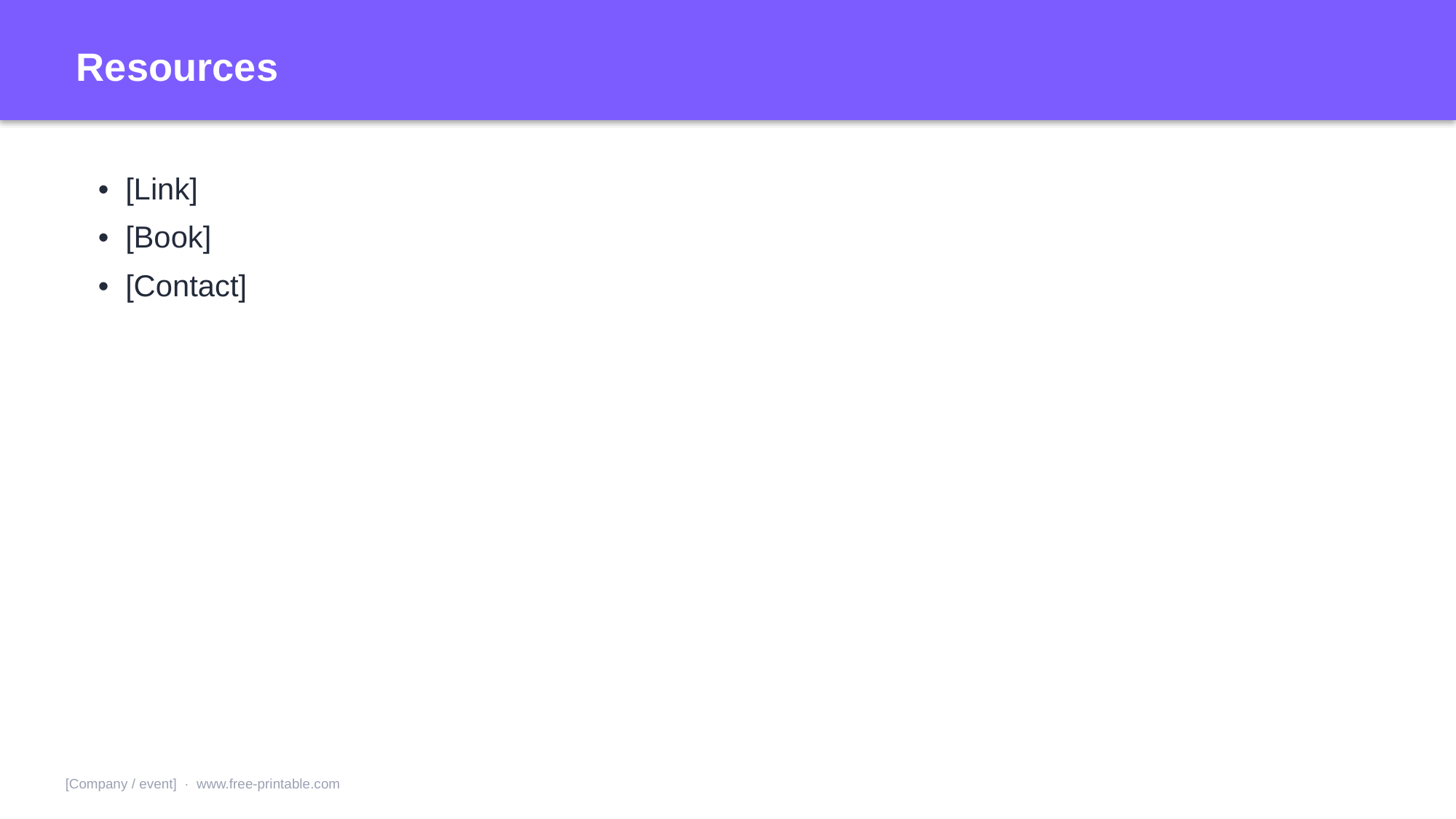

Resources
•  [Link]
•  [Book]
•  [Contact]
[Company / event]  ·  www.free-printable.com